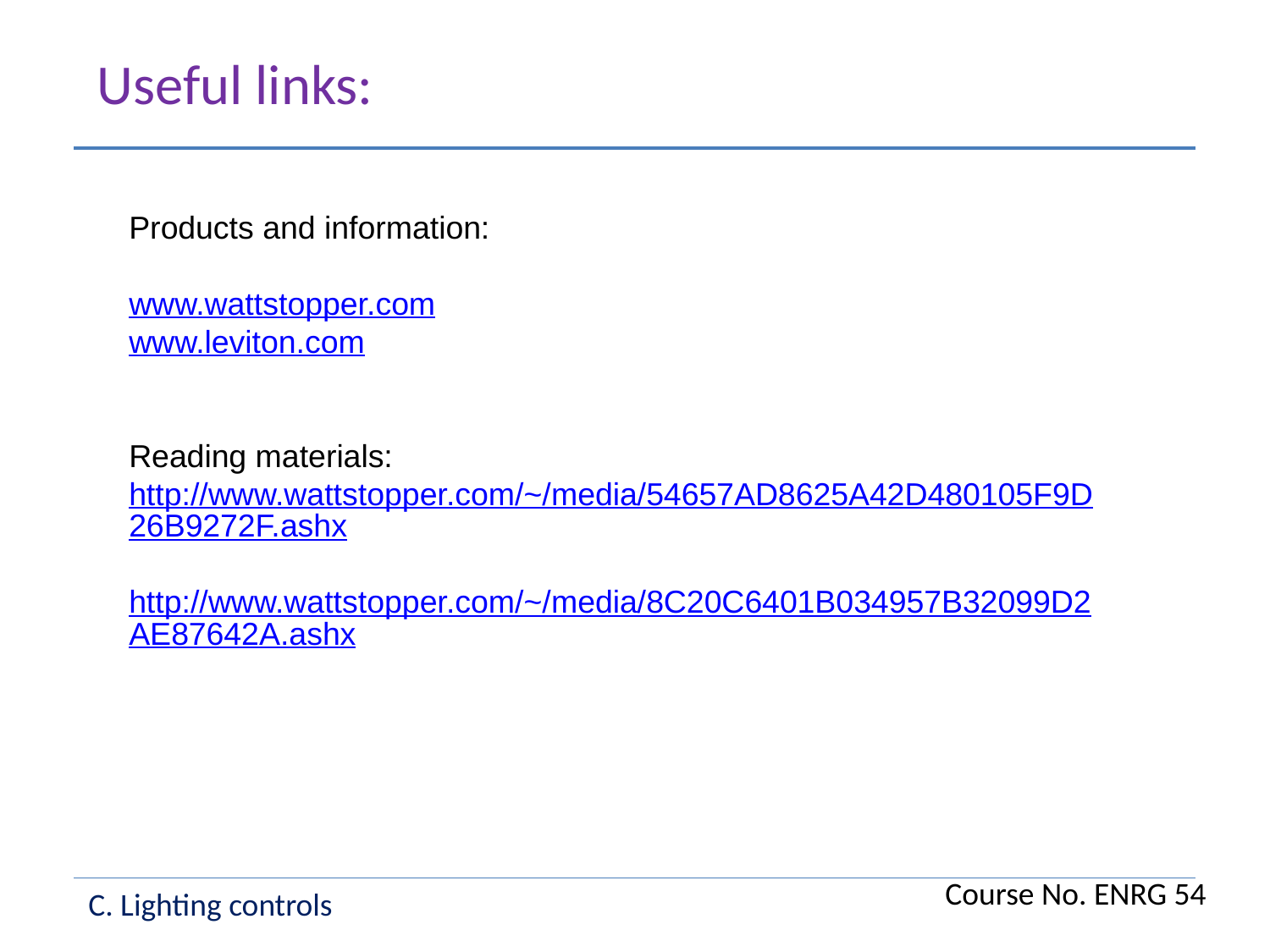

Useful links:
Products and information:

www.wattstopper.com
www.leviton.com

Reading materials: http://www.wattstopper.com/~/media/54657AD8625A42D480105F9D26B9272F.ashx

http://www.wattstopper.com/~/media/8C20C6401B034957B32099D2AE87642A.ashx

Course No. ENRG 54
C. Lighting controls